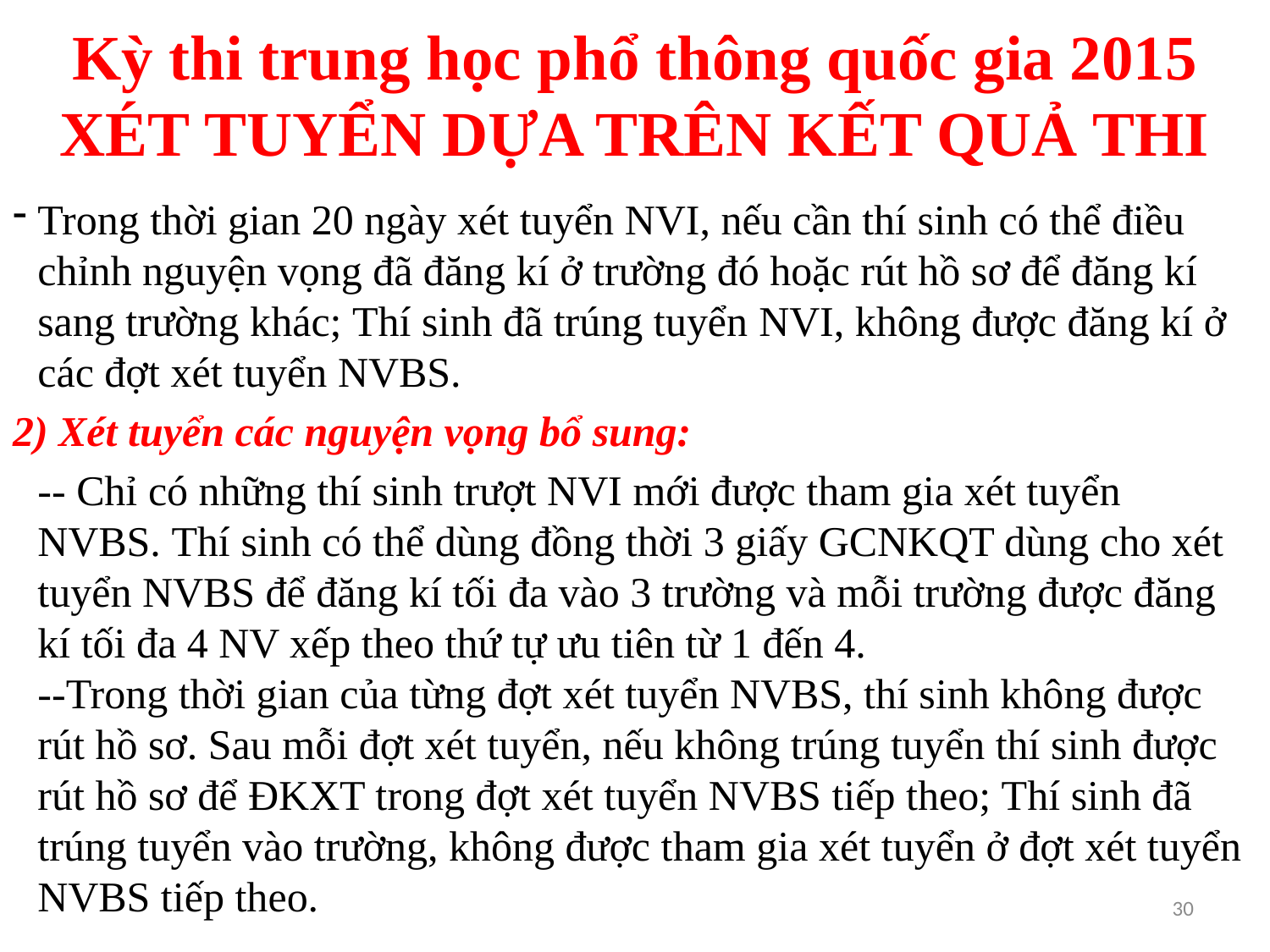

Kỳ thi trung học phổ thông quốc gia 2015
XÉT TUYỂN DỰA TRÊN KẾT QUẢ THI
Trong thời gian 20 ngày xét tuyển NVI, nếu cần thí sinh có thể điều chỉnh nguyện vọng đã đăng kí ở trường đó hoặc rút hồ sơ để đăng kí sang trường khác; Thí sinh đã trúng tuyển NVI, không được đăng kí ở các đợt xét tuyển NVBS.
2) Xét tuyển các nguyện vọng bổ sung:
	-- Chỉ có những thí sinh trượt NVI mới được tham gia xét tuyển NVBS. Thí sinh có thể dùng đồng thời 3 giấy GCNKQT dùng cho xét tuyển NVBS để đăng kí tối đa vào 3 trường và mỗi trường được đăng kí tối đa 4 NV xếp theo thứ tự ưu tiên từ 1 đến 4.
--Trong thời gian của từng đợt xét tuyển NVBS, thí sinh không được rút hồ sơ. Sau mỗi đợt xét tuyển, nếu không trúng tuyển thí sinh được rút hồ sơ để ĐKXT trong đợt xét tuyển NVBS tiếp theo; Thí sinh đã trúng tuyển vào trường, không được tham gia xét tuyển ở đợt xét tuyển NVBS tiếp theo.

30